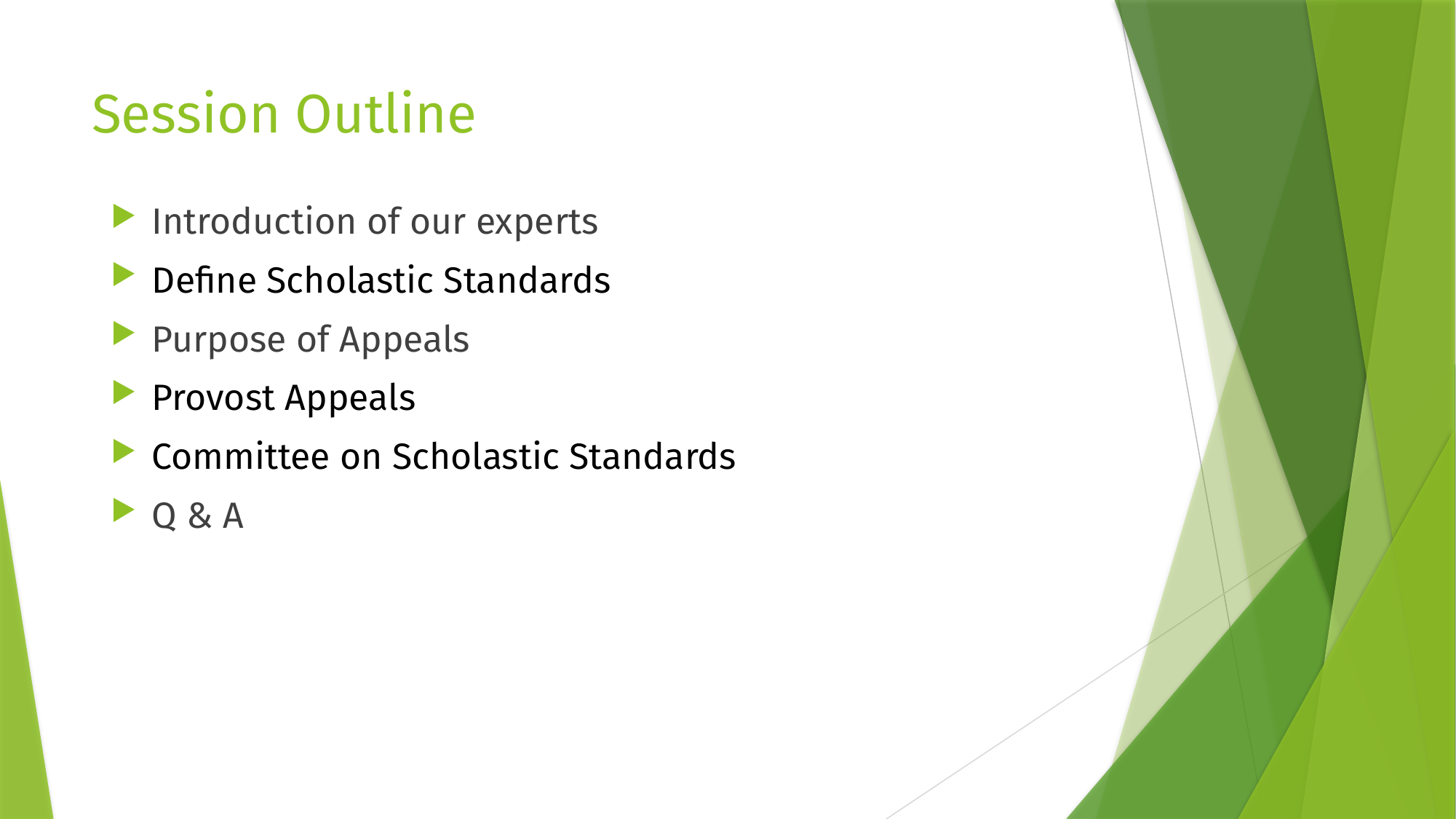

# Session Outline
Introduction of our experts
Define Scholastic Standards
Purpose of Appeals
Provost Appeals
Committee on Scholastic Standards
Q & A